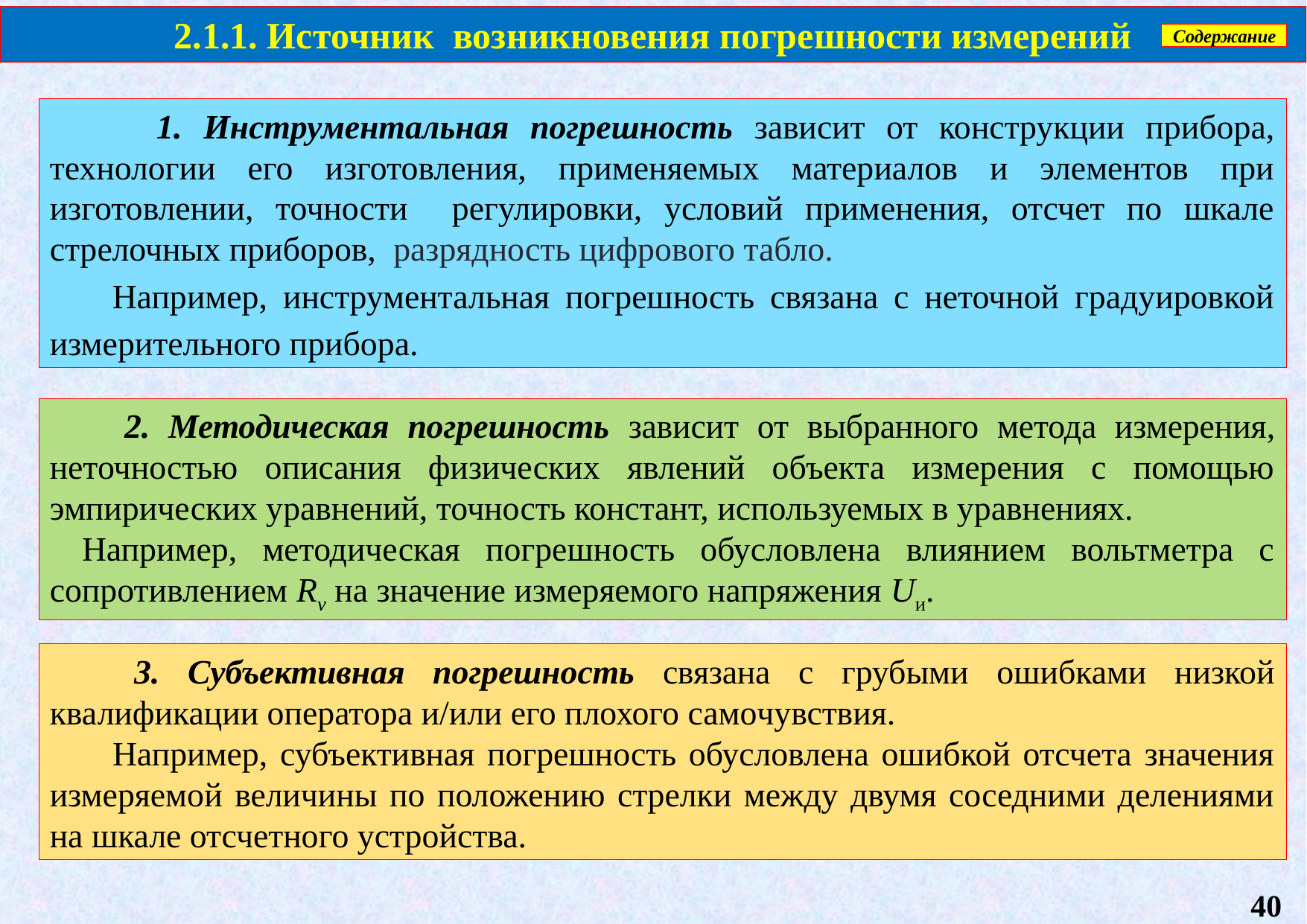

2.1.1. Источник  возникновения погрешности измерений
Содержание
     1. Инструментальная погрешность зависит от конструкции прибора, технологии его изготовления, применяемых материалов и элементов при изготовлении, точности  регулировки, условий применения, отсчет по шкале стрелочных приборов,  разрядность цифрового табло.
    Например, инструментальная погрешность связана с неточной градуировкой измерительного прибора.
    2. Методическая погрешность зависит от выбранного метода измерения, неточностью описания физических явлений объекта измерения с помощью эмпирических уравнений, точность констант, используемых в уравнениях.
Например, методическая погрешность обусловлена влиянием вольтметра с сопротивлением Rv на значение измеряемого напряжения Uи.
   3. Субъективная погрешность связана с грубыми ошибками низкой квалификации оператора и/или его плохого само­чувствия.
     Например, субъективная погрешность обусловлена ошибкой отсчета значения измеряемой величины по положению стрелки между двумя соседними делениями на шкале отсчетного устройства.
40